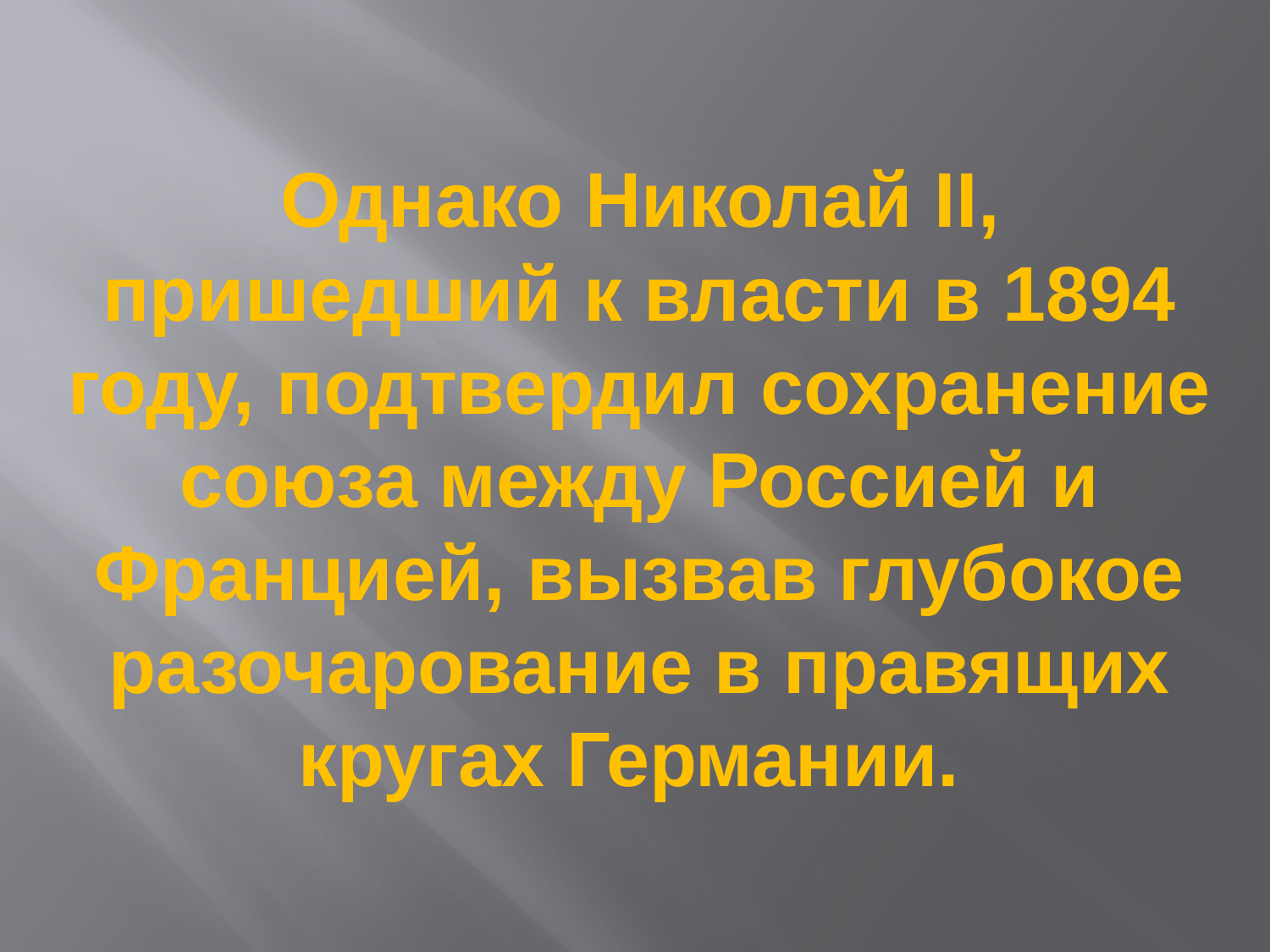

# Однако Николай II, пришедший к власти в 1894 году, подтвердил сохранение союза между Россией и Францией, вызвав глубокое разочарование в правящих кругах Германии.